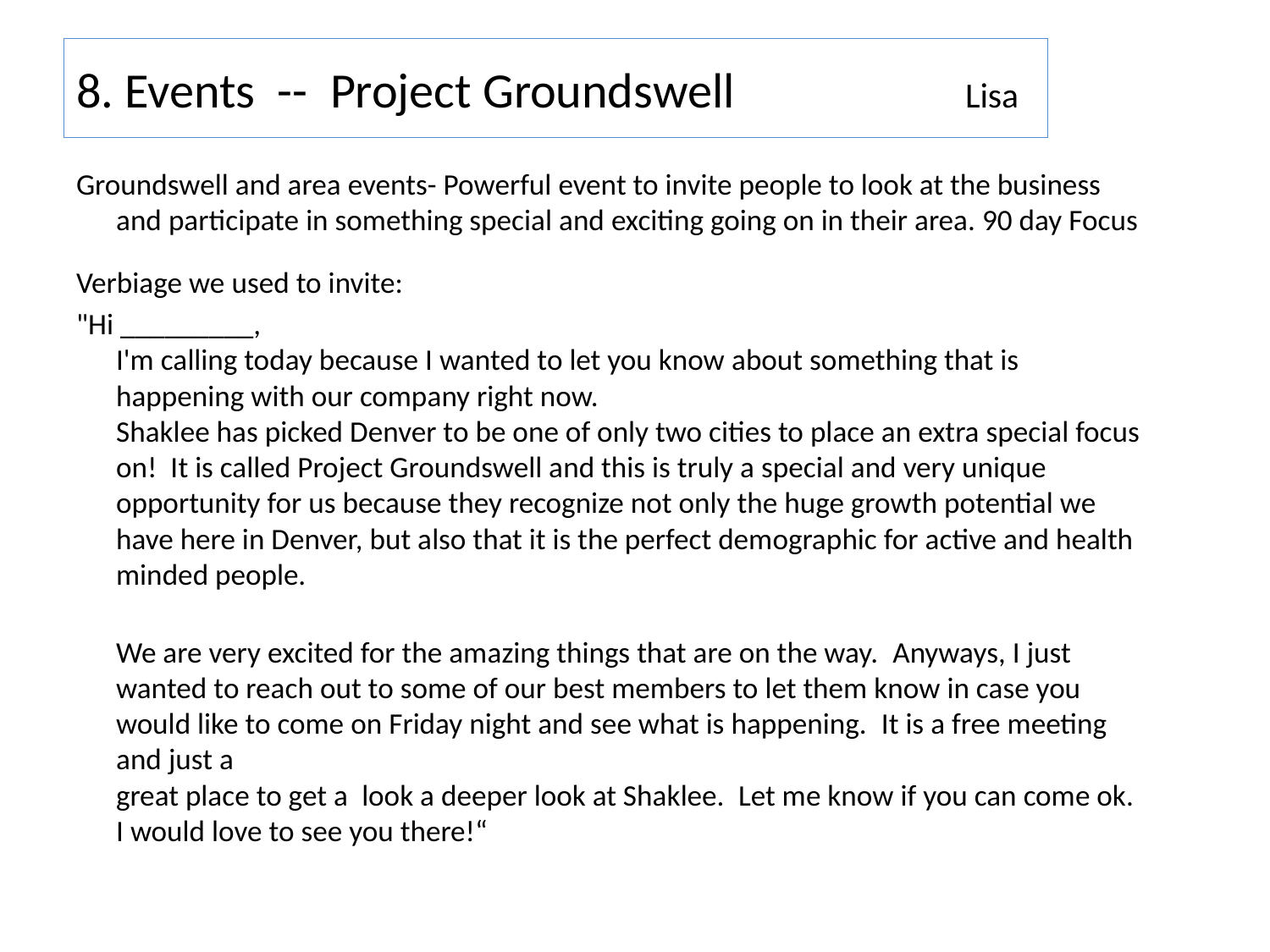

# 8. Events  -- 	Project Groundswell		Lisa
Groundswell and area events- Powerful event to invite people to look at the business and participate in something special and exciting going on in their area. 90 day Focus

Verbiage we used to invite:
"Hi _________,
I'm calling today because I wanted to let you know about something that is happening with our company right now.
Shaklee has picked Denver to be one of only two cities to place an extra special focus on!  It is called Project Groundswell and this is truly a special and very unique opportunity for us because they recognize not only the huge growth potential we have here in Denver, but also that it is the perfect demographic for active and health minded people.
We are very excited for the amazing things that are on the way.  Anyways, I just wanted to reach out to some of our best members to let them know in case you would like to come on Friday night and see what is happening.  It is a free meeting and just a
great place to get a  look a deeper look at Shaklee.  Let me know if you can come ok.  I would love to see you there!“